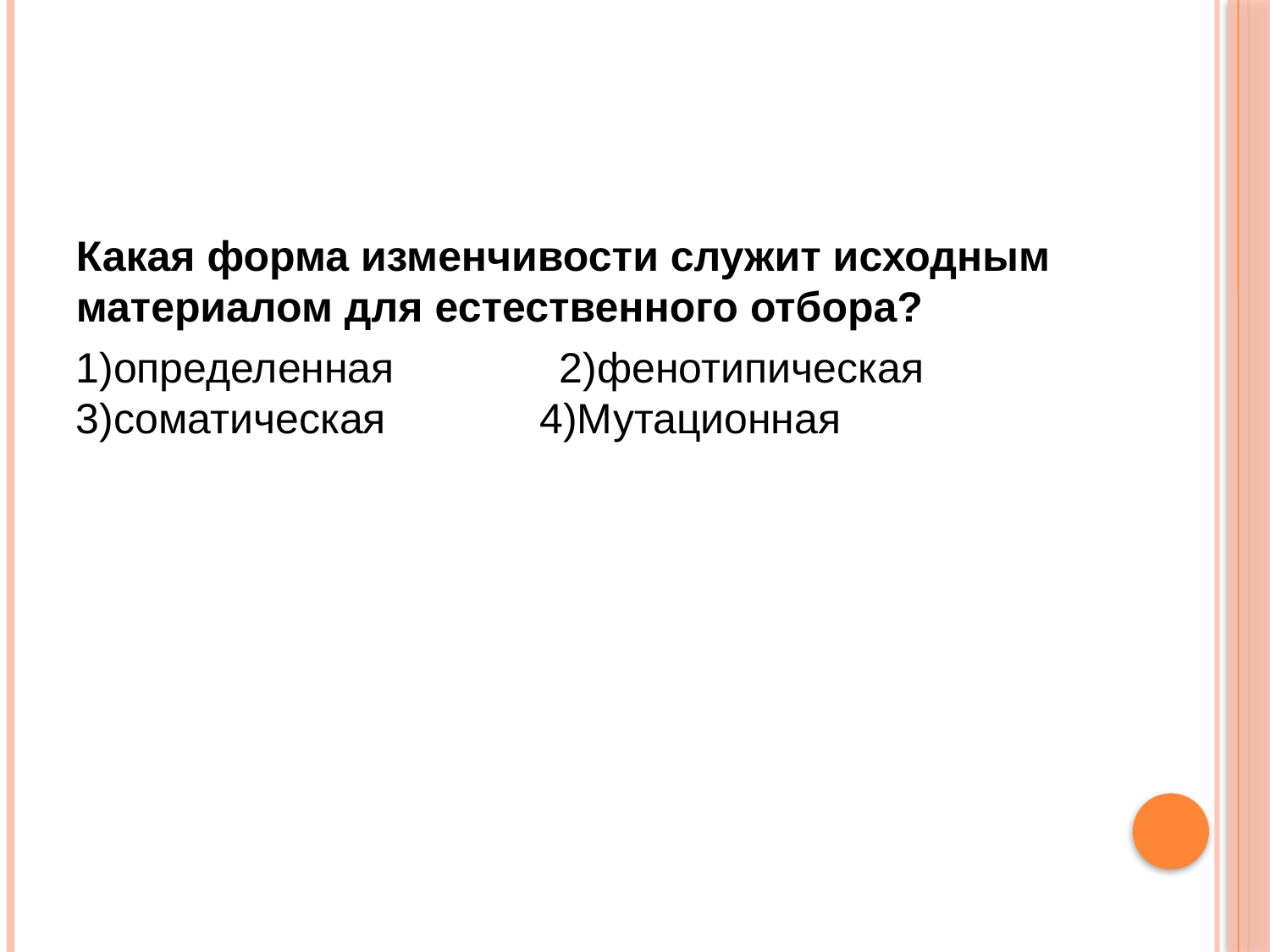

#
Какая форма изменчивости служит исходным материалом для естественного отбора?
1)определенная              2)фенотипическая            3)соматическая             4)Мутационная